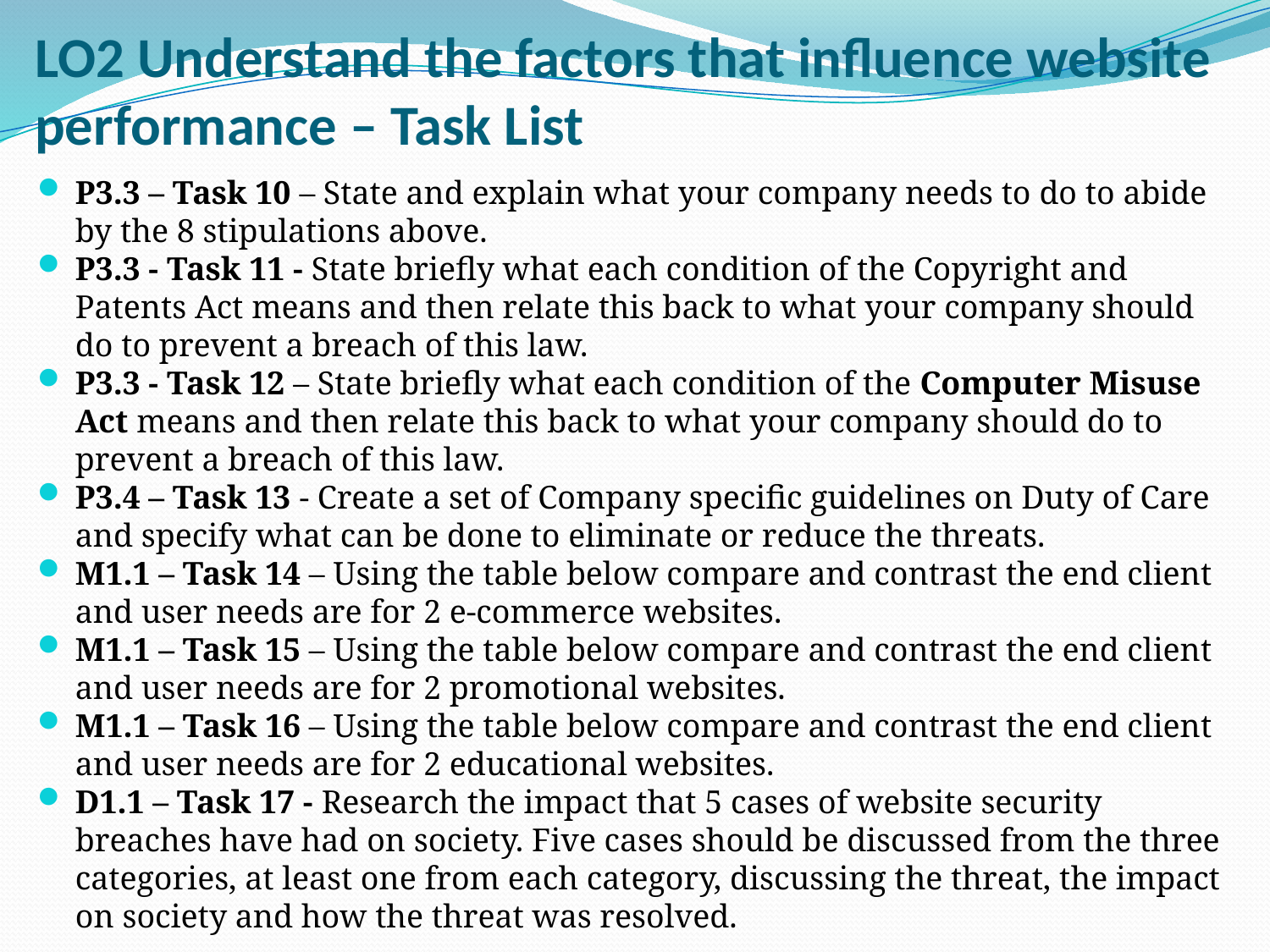

# LO2 Understand the factors that influence website performance – Task List
P3.3 – Task 10 – State and explain what your company needs to do to abide by the 8 stipulations above.
P3.3 - Task 11 - State briefly what each condition of the Copyright and Patents Act means and then relate this back to what your company should do to prevent a breach of this law.
P3.3 - Task 12 – State briefly what each condition of the Computer Misuse Act means and then relate this back to what your company should do to prevent a breach of this law.
P3.4 – Task 13 - Create a set of Company specific guidelines on Duty of Care and specify what can be done to eliminate or reduce the threats.
M1.1 – Task 14 – Using the table below compare and contrast the end client and user needs are for 2 e-commerce websites.
M1.1 – Task 15 – Using the table below compare and contrast the end client and user needs are for 2 promotional websites.
M1.1 – Task 16 – Using the table below compare and contrast the end client and user needs are for 2 educational websites.
D1.1 – Task 17 - Research the impact that 5 cases of website security breaches have had on society. Five cases should be discussed from the three categories, at least one from each category, discussing the threat, the impact on society and how the threat was resolved.